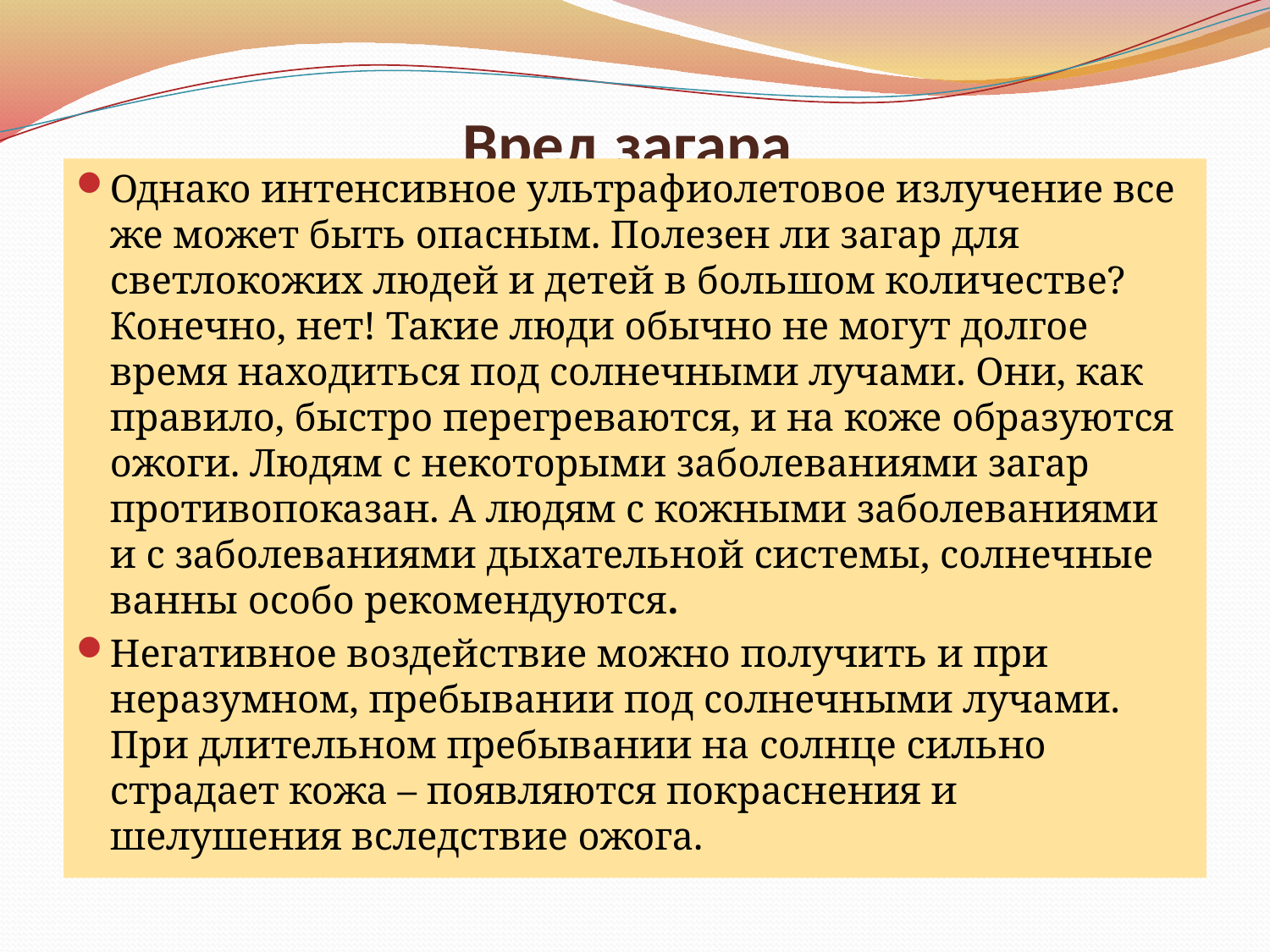

# Вред загара
Однако интенсивное ультрафиолетовое излучение все же может быть опасным. Полезен ли загар для светлокожих людей и детей в большом количестве? Конечно, нет! Такие люди обычно не могут долгое время находиться под солнечными лучами. Они, как правило, быстро перегреваются, и на коже образуются ожоги. Людям с некоторыми заболеваниями загар противопоказан. А людям с кожными заболеваниями и с заболеваниями дыхательной системы, солнечные ванны особо рекомендуются.
Негативное воздействие можно получить и при неразумном, пребывании под солнечными лучами. При длительном пребывании на солнце сильно страдает кожа – появляются покраснения и шелушения вследствие ожога.